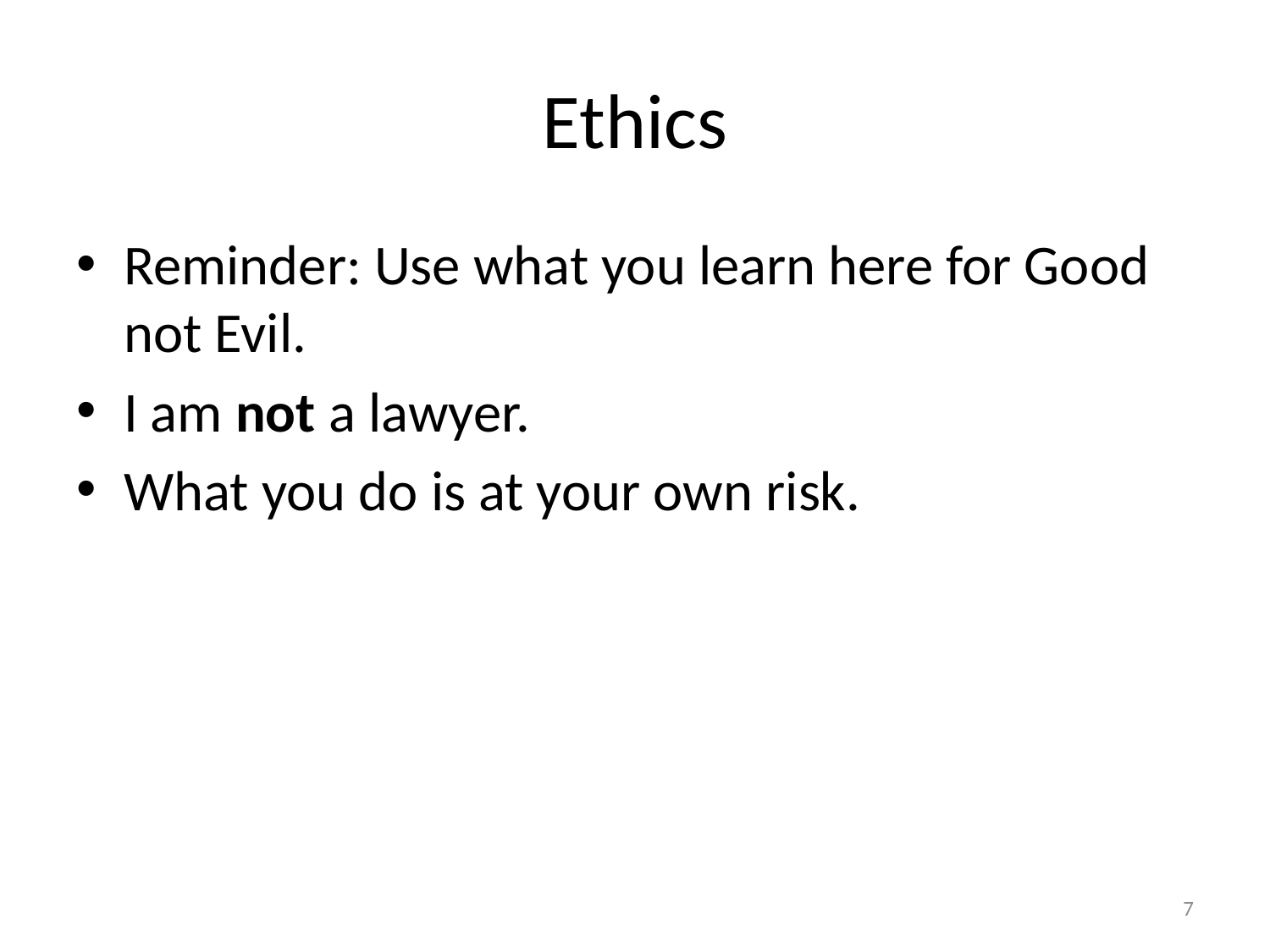

# Ethics
Reminder: Use what you learn here for Good not Evil.
I am not a lawyer.
What you do is at your own risk.
7